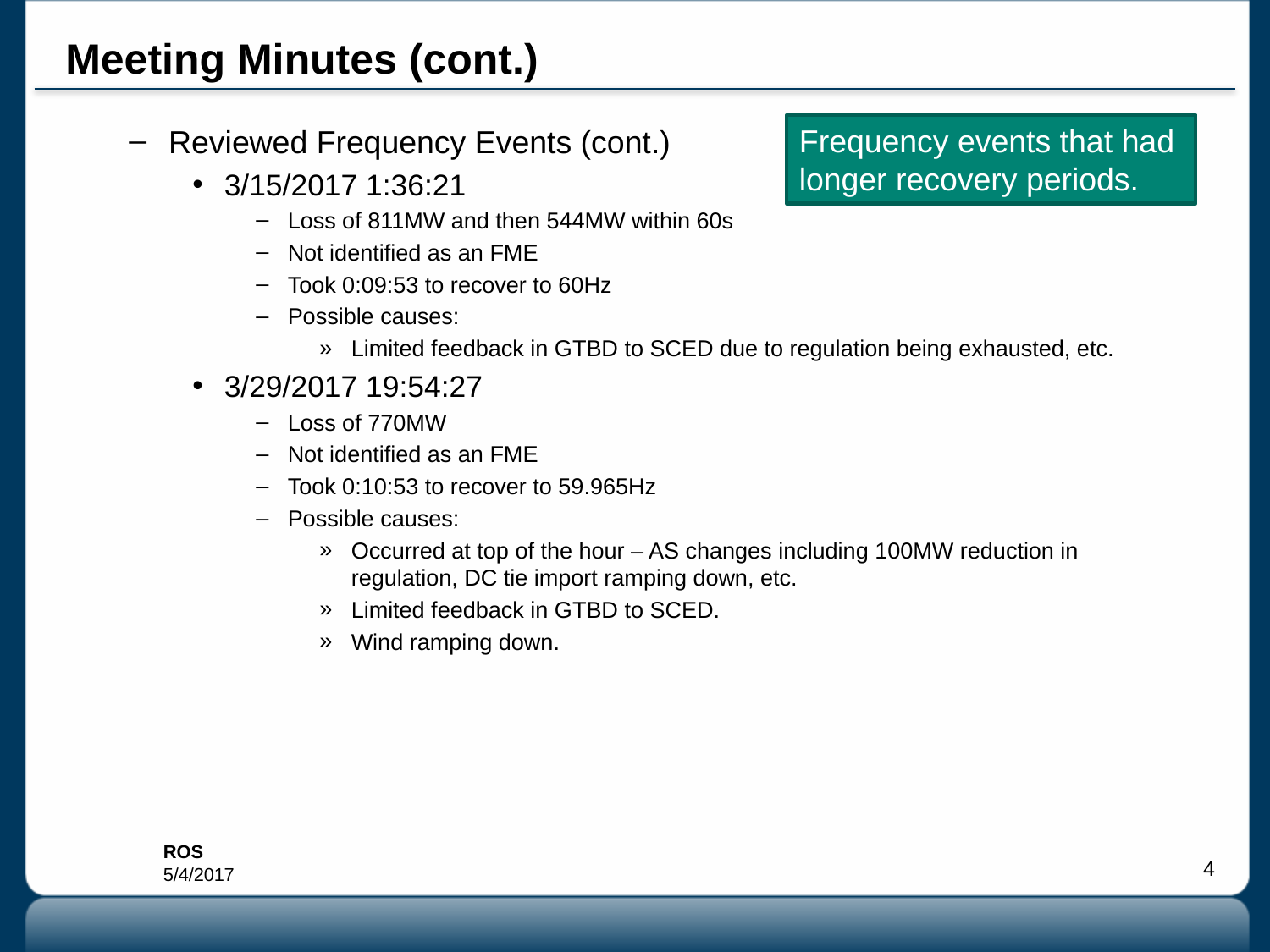

# Meeting Minutes (cont.)
Reviewed Frequency Events (cont.)
3/15/2017 1:36:21
Loss of 811MW and then 544MW within 60s
Not identified as an FME
Took 0:09:53 to recover to 60Hz
Possible causes:
Limited feedback in GTBD to SCED due to regulation being exhausted, etc.
3/29/2017 19:54:27
Loss of 770MW
Not identified as an FME
Took 0:10:53 to recover to 59.965Hz
Possible causes:
Occurred at top of the hour – AS changes including 100MW reduction in regulation, DC tie import ramping down, etc.
Limited feedback in GTBD to SCED.
Wind ramping down.

Frequency events that had longer recovery periods.